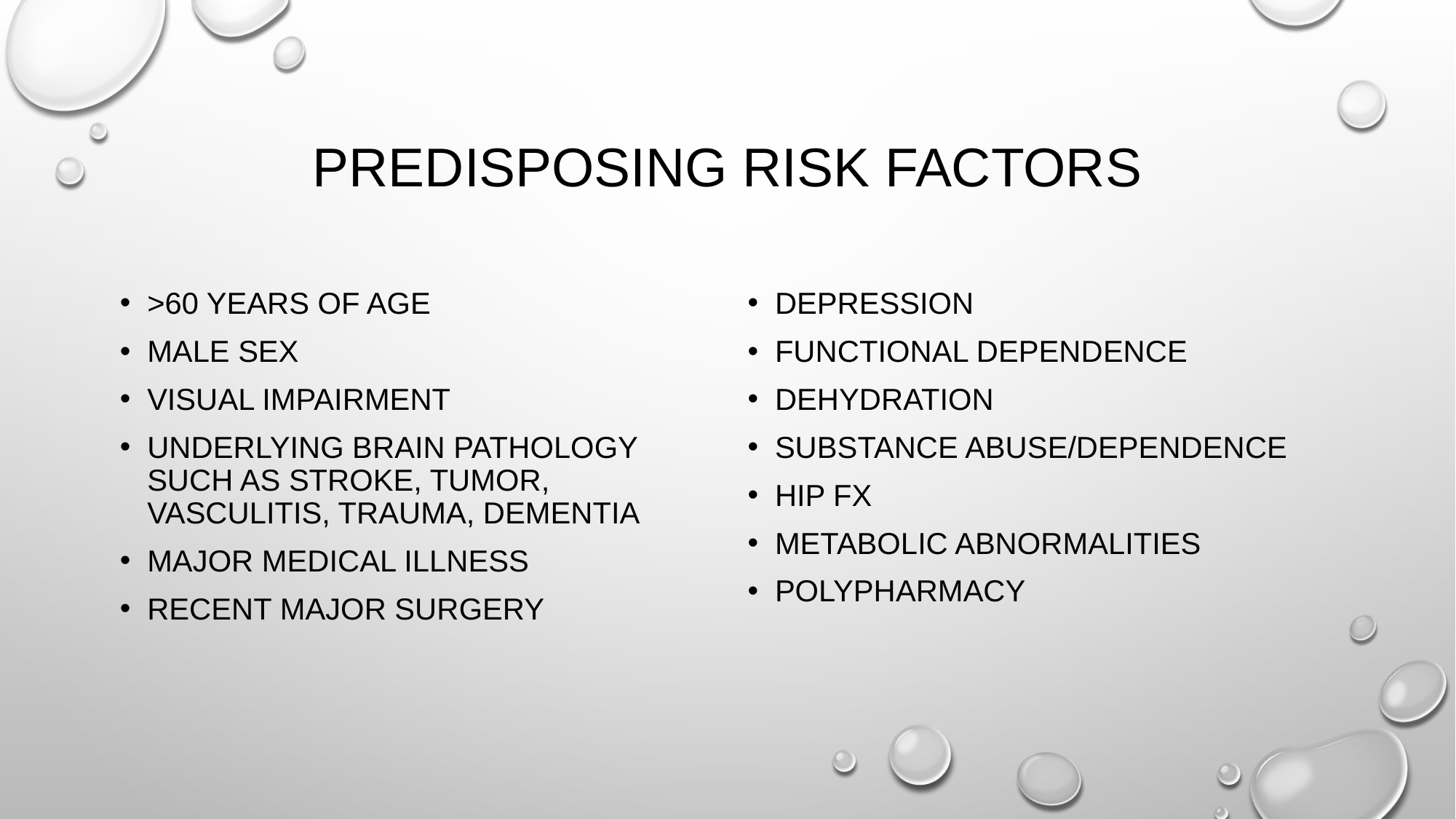

# Predisposing risk factors
>60 years of age
Male sex
Visual impairment
Underlying brain pathology such as stroke, tumor, vasculitis, trauma, dementia
Major medical illness
Recent major surgery

Depression
Functional dependence
Dehydration
Substance abuse/dependence
Hip fx
Metabolic abnormalities
Polypharmacy